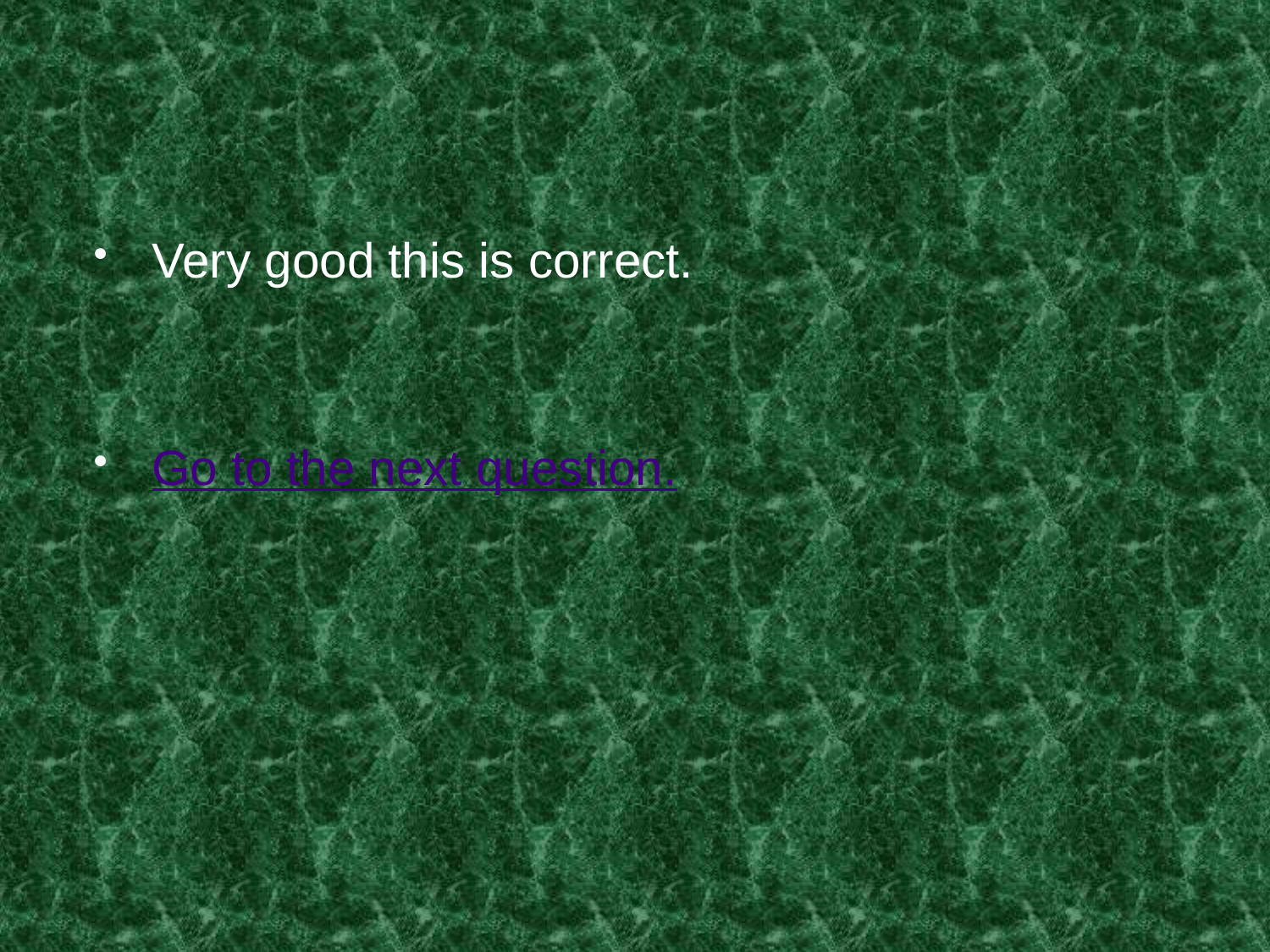

Very good this is correct.

Go to the next question.